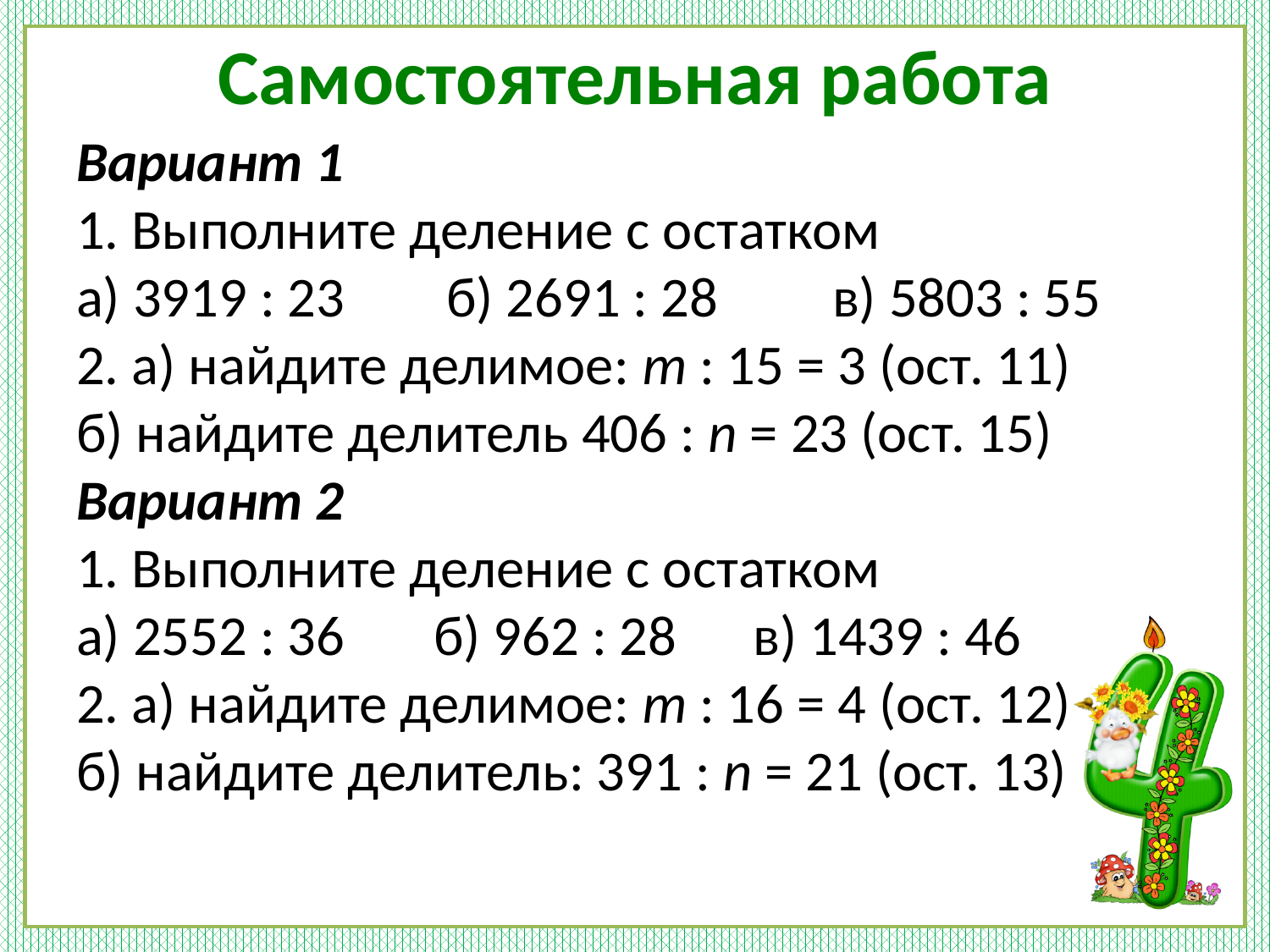

# Самостоятельная работа
Вариант 1
1. Выполните деление с остатком
а) 3919 : 23        б) 2691 : 28         в) 5803 : 55
2. а) найдите делимое: m : 15 = 3 (ост. 11)
б) найдите делитель 406 : n = 23 (ост. 15)
Вариант 2
1. Выполните деление с остатком
а) 2552 : 36       б) 962 : 28      в) 1439 : 46
2. а) найдите делимое: m : 16 = 4 (ост. 12)
б) найдите делитель: 391 : n = 21 (ост. 13)